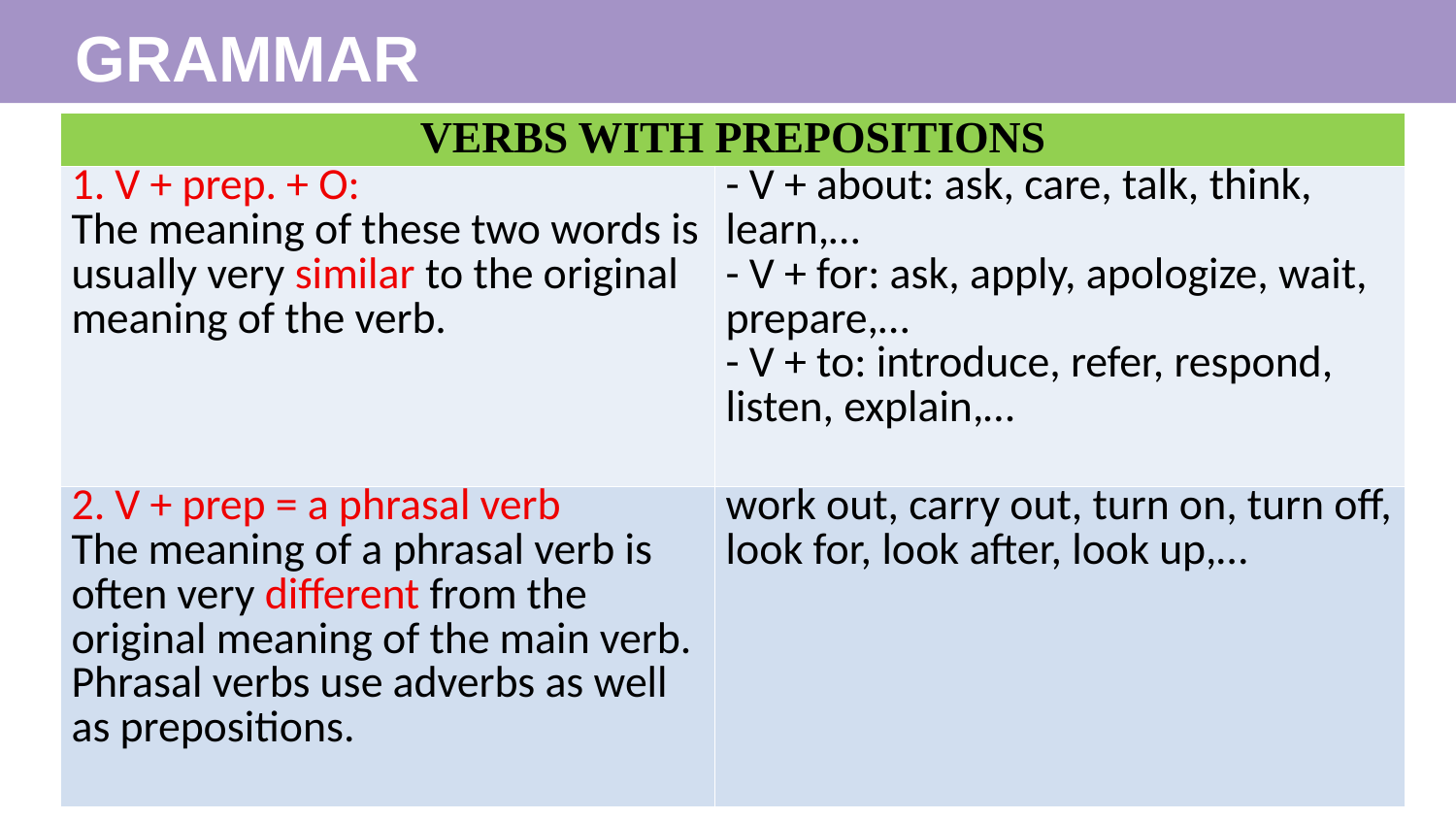

GRAMMAR
| VERBS WITH PREPOSITIONS |  |
| --- | --- |
| 1. V + prep. + O: The meaning of these two words is usually very similar to the original meaning of the verb. | - V + about: ask, care, talk, think, learn,… - V + for: ask, apply, apologize, wait, prepare,… - V + to: introduce, refer, respond, listen, explain,… |
| 2. V + prep = a phrasal verb The meaning of a phrasal verb is often very different from the original meaning of the main verb. Phrasal verbs use adverbs as well as prepositions. | work out, carry out, turn on, turn off, look for, look after, look up,… |